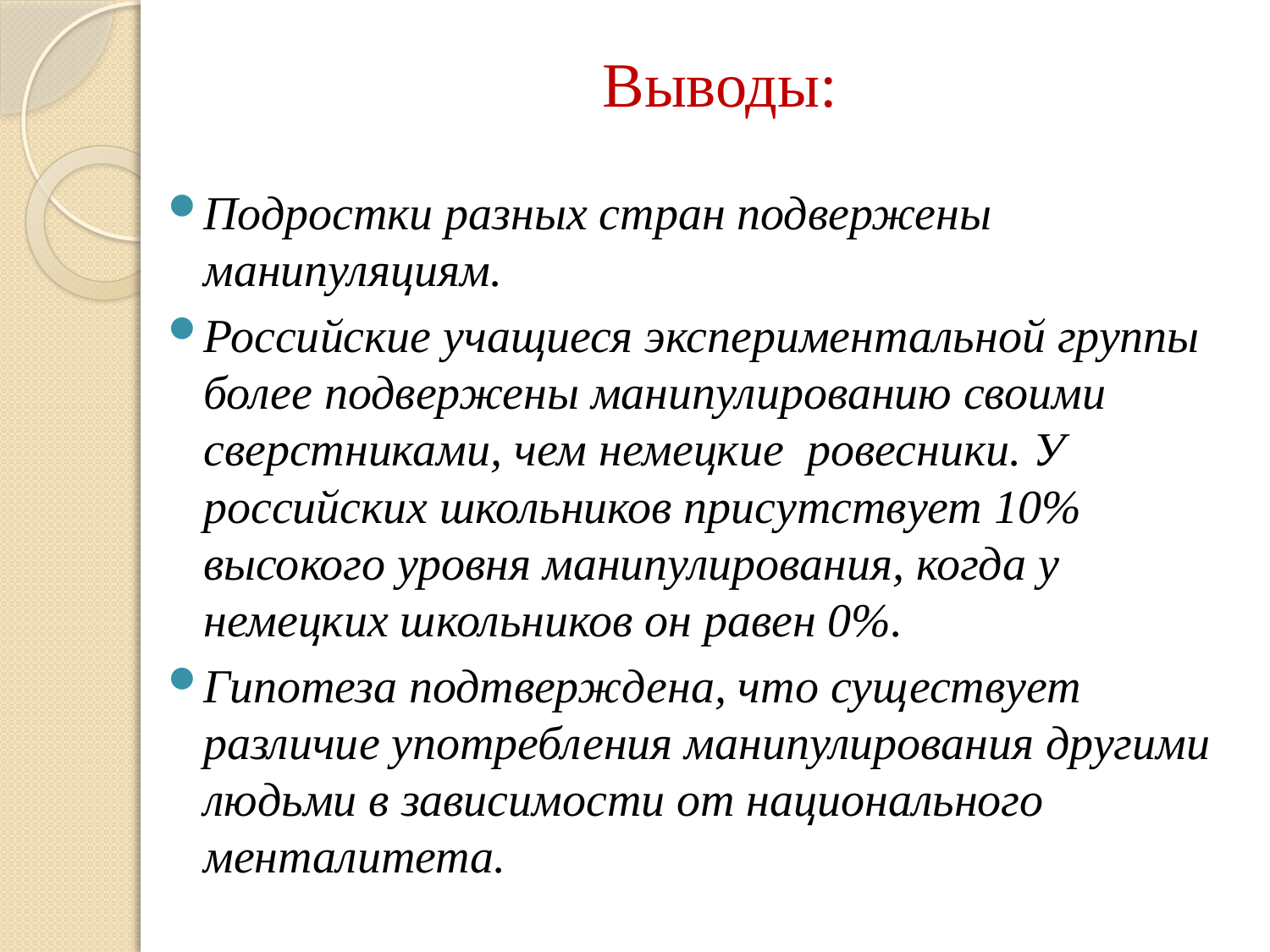

# Выводы:
Подростки разных стран подвержены манипуляциям.
Российские учащиеся экспериментальной группы  более подвержены манипулированию своими сверстниками, чем немецкие  ровесники. У российских школьников присутствует 10% высокого уровня манипулирования, когда у немецких школьников он равен 0%.
Гипотеза подтверждена, что существует различие употребления манипулирования другими людьми в зависимости от национального менталитета.